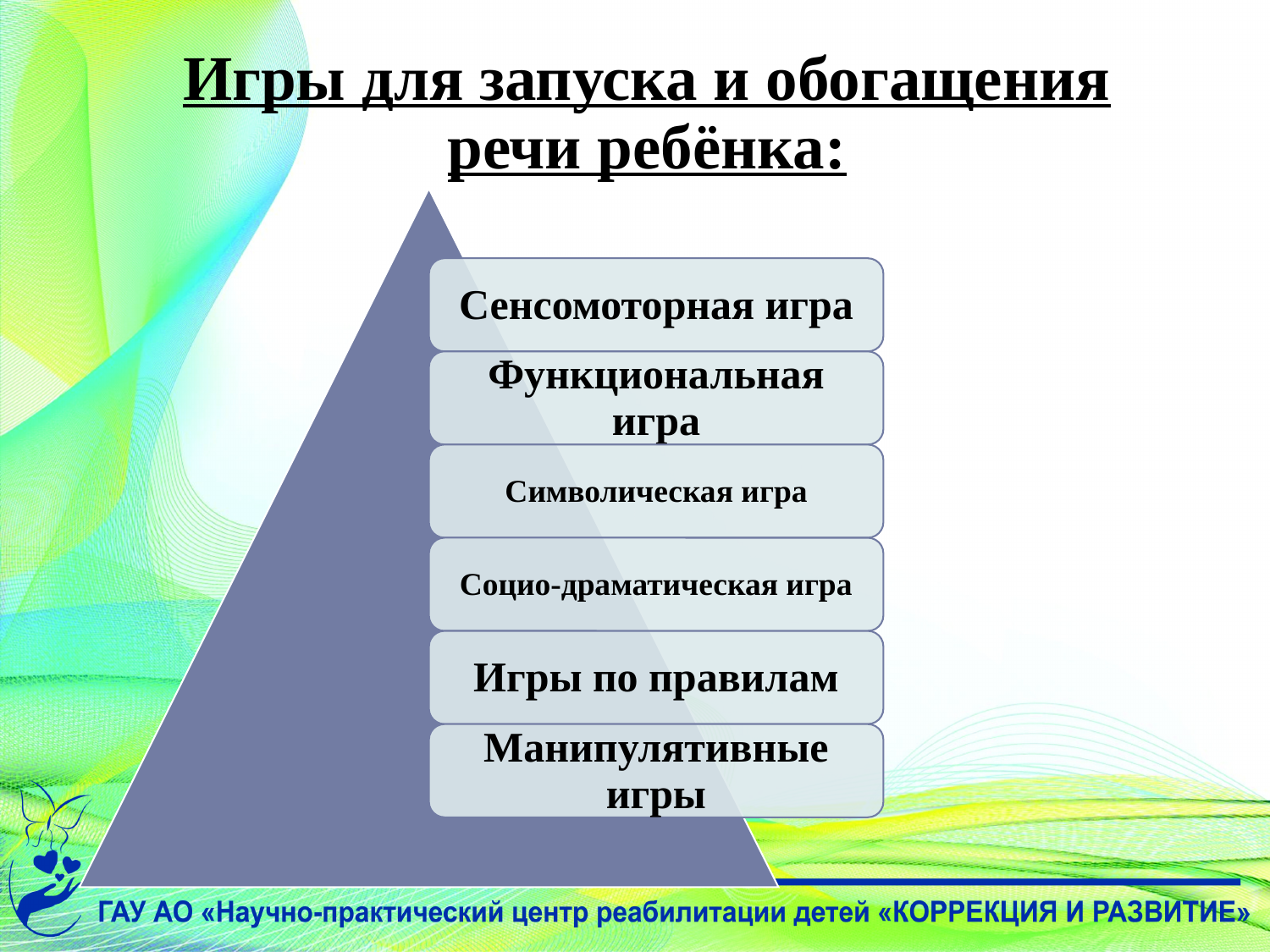

# Игры для запуска и обогащения речи ребёнка:
Сенсомоторная игра
Игры по правилам
Манипулятивные игры
Символическая игра
Функциональная игра
Социо-драматическая игра